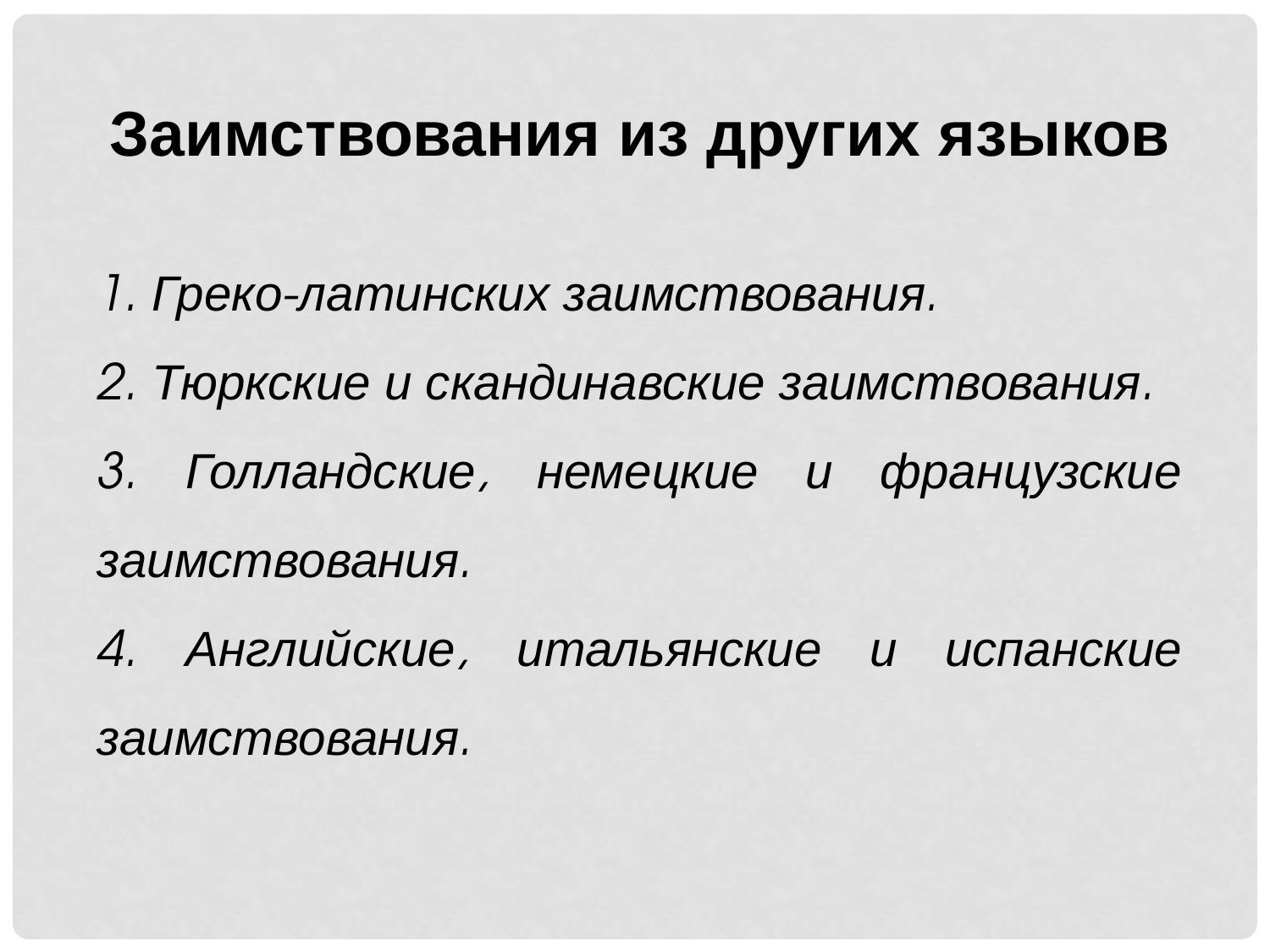

Заимствования из других языков
1. Греко-латинских заимствования.
2. Тюркские и скандинавские заимствования.
3. Голландские, немецкие и французские заимствования.
4. Английские, итальянские и испанские заимствования.